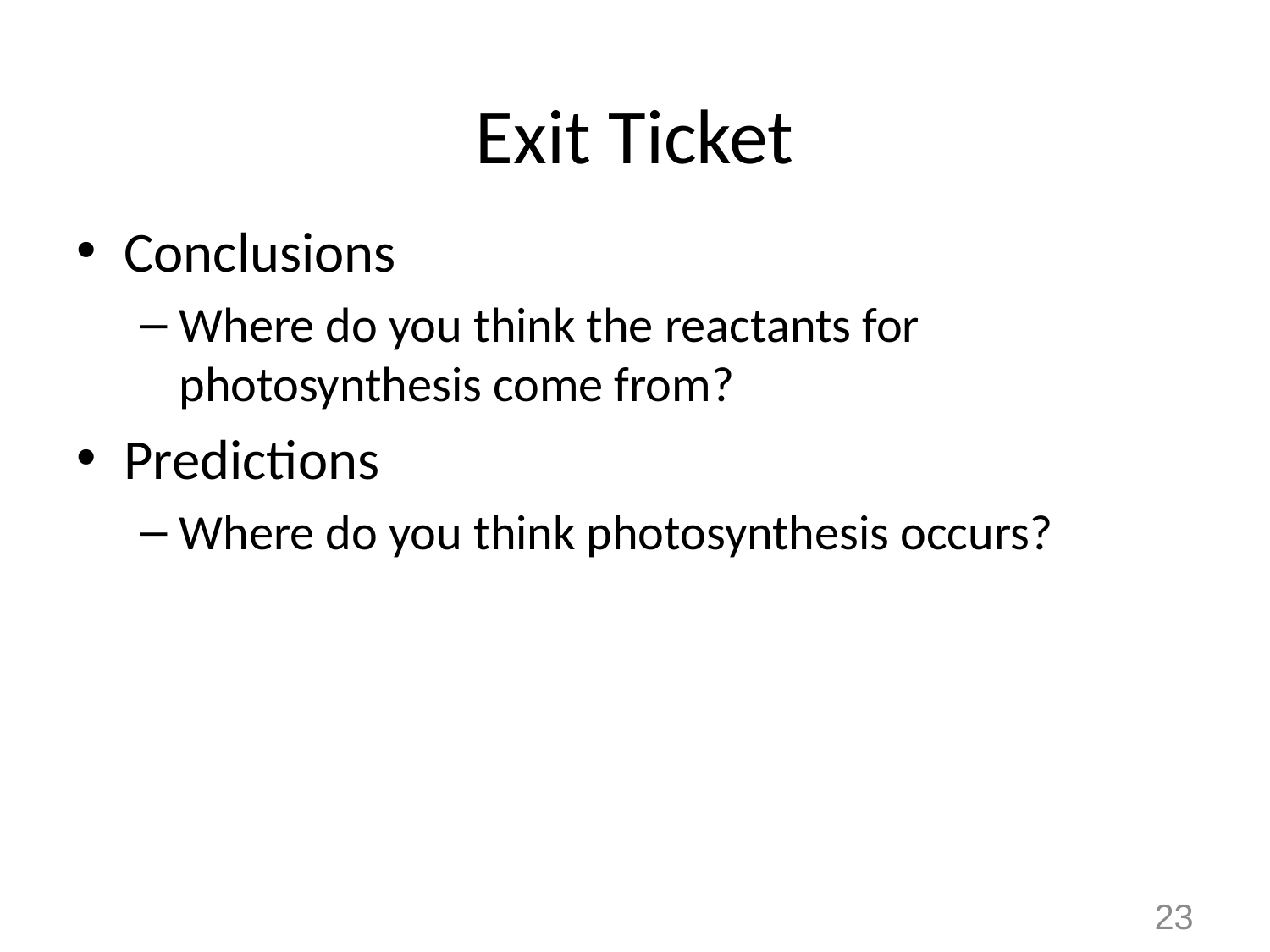

# Exit Ticket
Conclusions
Where do you think the reactants for photosynthesis come from?
Predictions
Where do you think photosynthesis occurs?
23